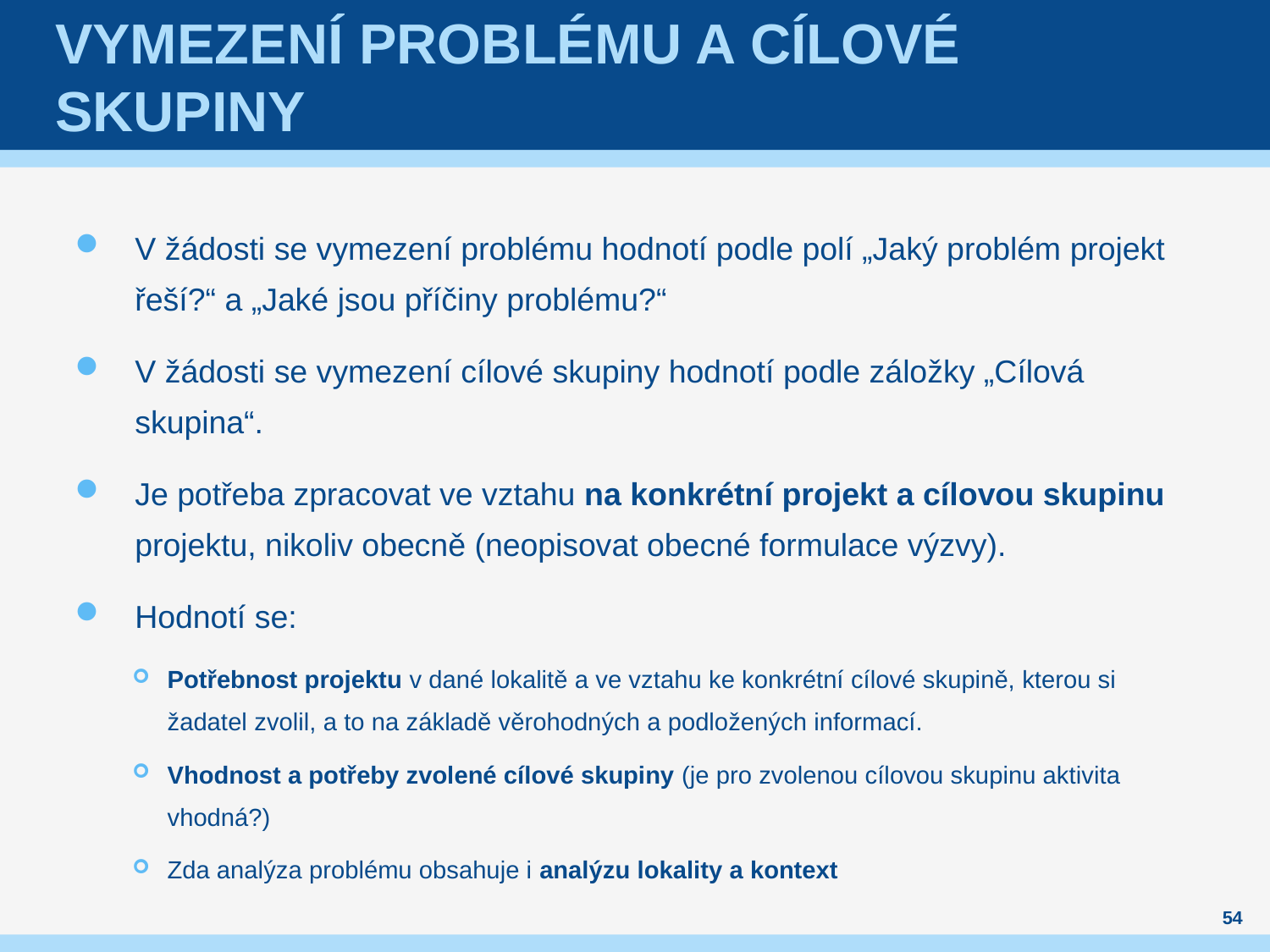

# Vymezení problému a cílové skupiny
V žádosti se vymezení problému hodnotí podle polí „Jaký problém projekt řeší?“ a „Jaké jsou příčiny problému?“
V žádosti se vymezení cílové skupiny hodnotí podle záložky „Cílová skupina“.
Je potřeba zpracovat ve vztahu na konkrétní projekt a cílovou skupinu projektu, nikoliv obecně (neopisovat obecné formulace výzvy).
Hodnotí se:
Potřebnost projektu v dané lokalitě a ve vztahu ke konkrétní cílové skupině, kterou si žadatel zvolil, a to na základě věrohodných a podložených informací.
Vhodnost a potřeby zvolené cílové skupiny (je pro zvolenou cílovou skupinu aktivita vhodná?)
Zda analýza problému obsahuje i analýzu lokality a kontext

54